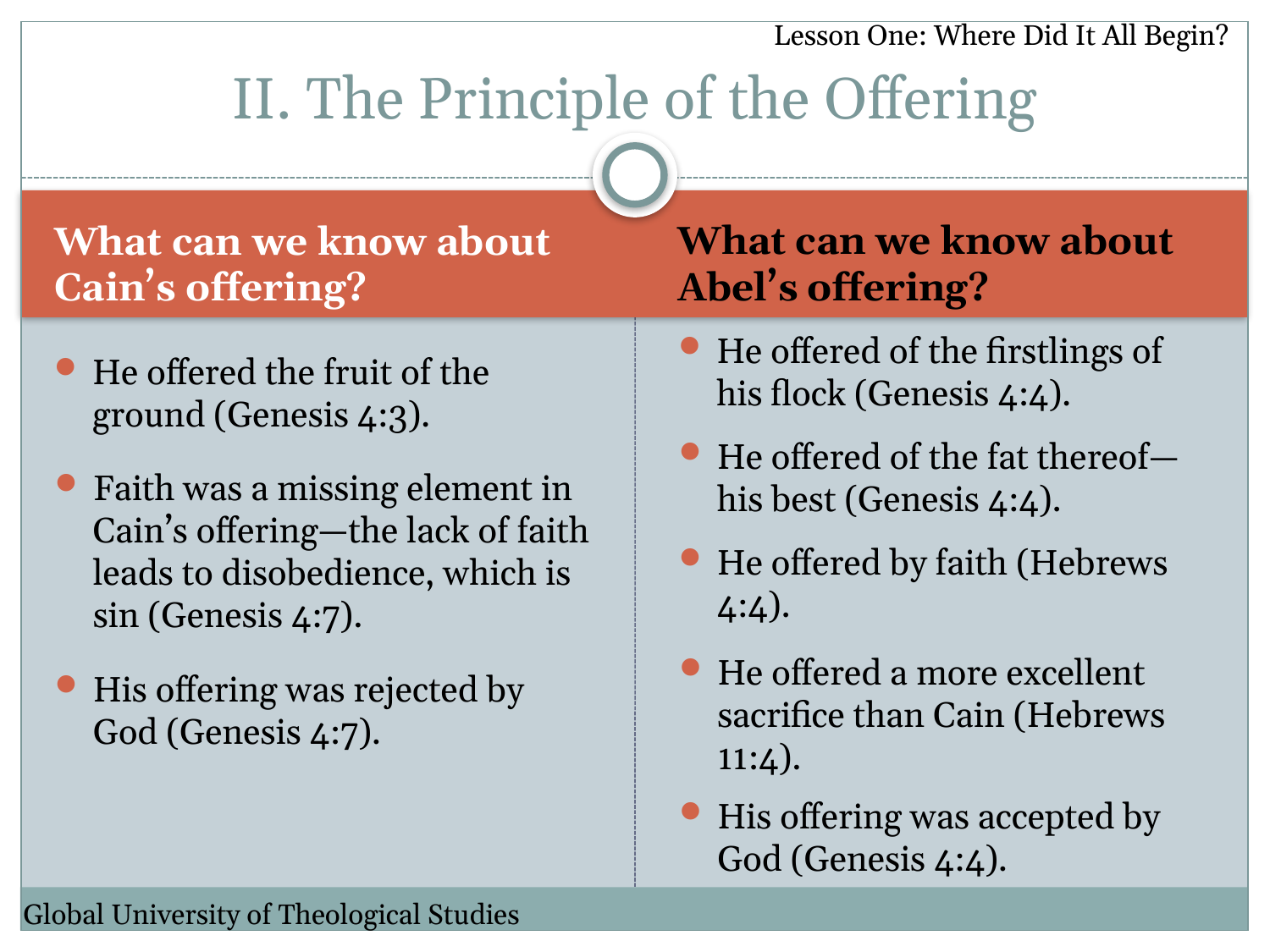

Lesson One: Where Did It All Begin?
# II. The Principle of the Offering
What can we know about Cain’s offering?
What can we know about Abel’s offering?
He offered of the firstlings of his flock (Genesis 4:4).
He offered the fruit of the ground (Genesis 4:3).
He offered of the fat thereof—his best (Genesis 4:4).
Faith was a missing element in Cain’s offering—the lack of faith leads to disobedience, which is sin (Genesis 4:7).
He offered by faith (Hebrews 4:4).
He offered a more excellent sacrifice than Cain (Hebrews 11:4).
His offering was rejected by God (Genesis 4:7).
His offering was accepted by God (Genesis 4:4).
Global University of Theological Studies